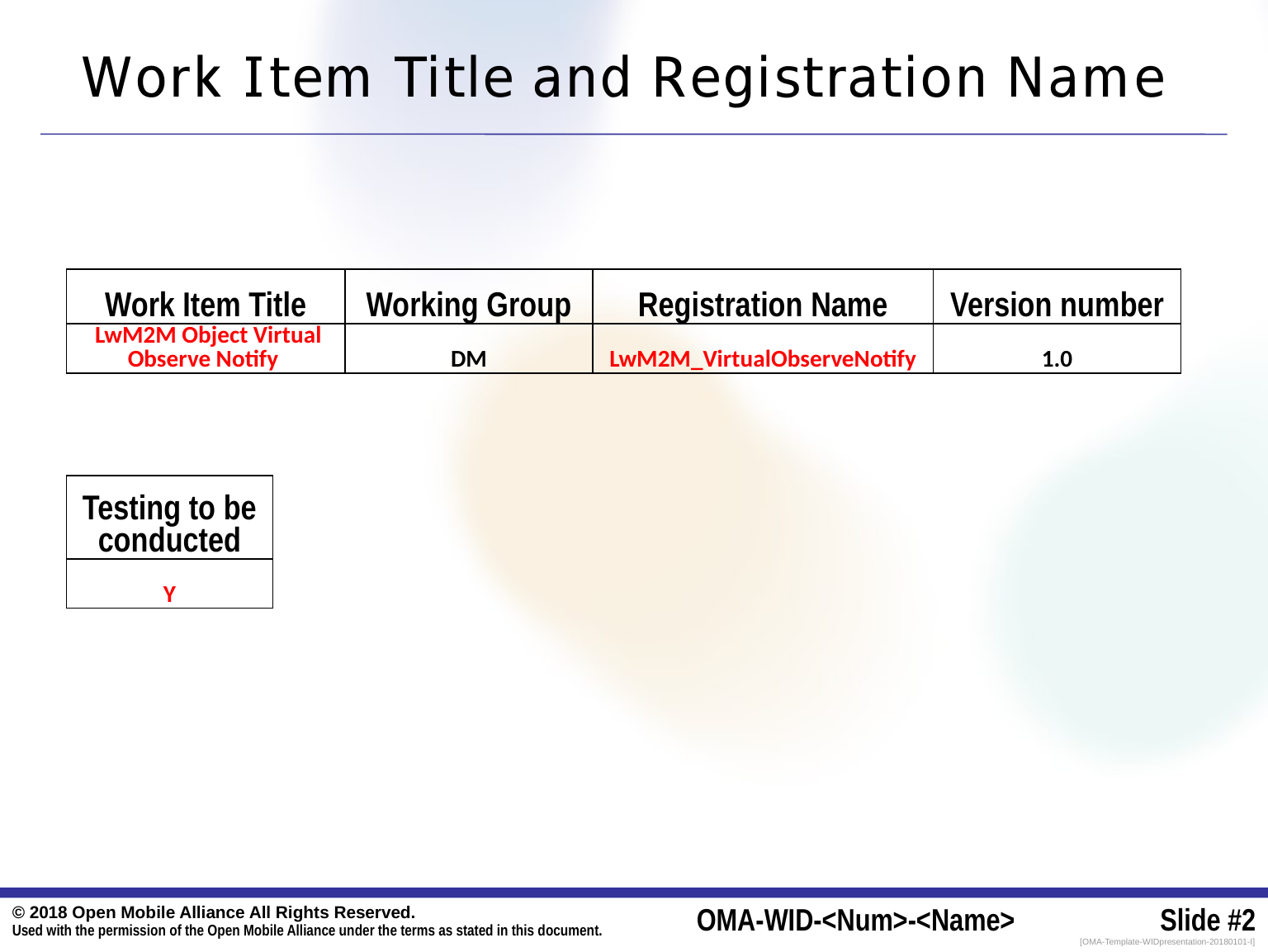

# Work Item Title and Registration Name
| Work Item Title | Working Group | Registration Name | Version number |
| --- | --- | --- | --- |
| LwM2M Object Virtual Observe Notify | DM | LwM2M\_VirtualObserveNotify | 1.0 |
| Testing to be conducted |
| --- |
| Y |